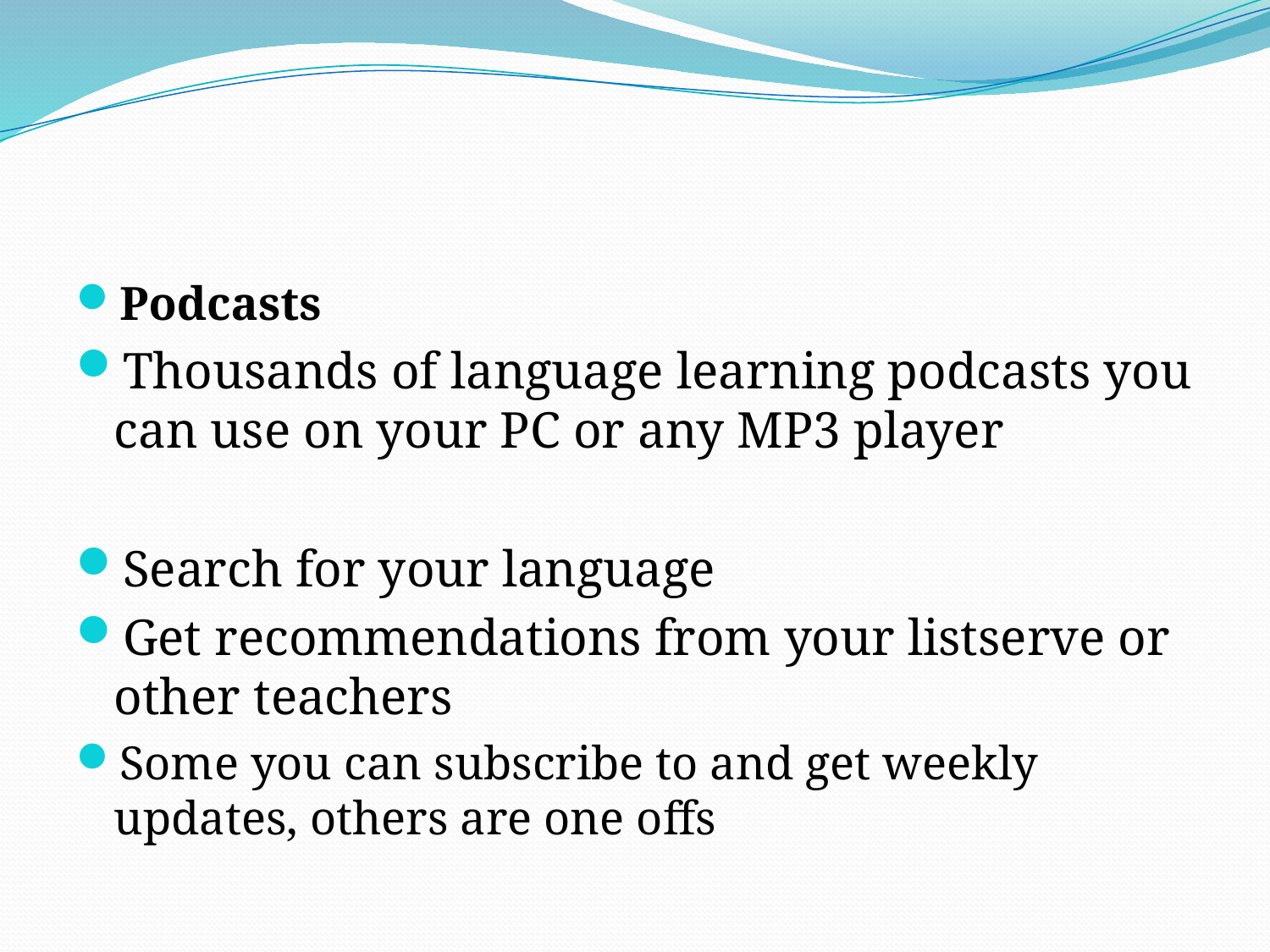

#
Podcasts
Thousands of language learning podcasts you can use on your PC or any MP3 player

Search for your language
Get recommendations from your listserve or other teachers
Some you can subscribe to and get weekly updates, others are one offs